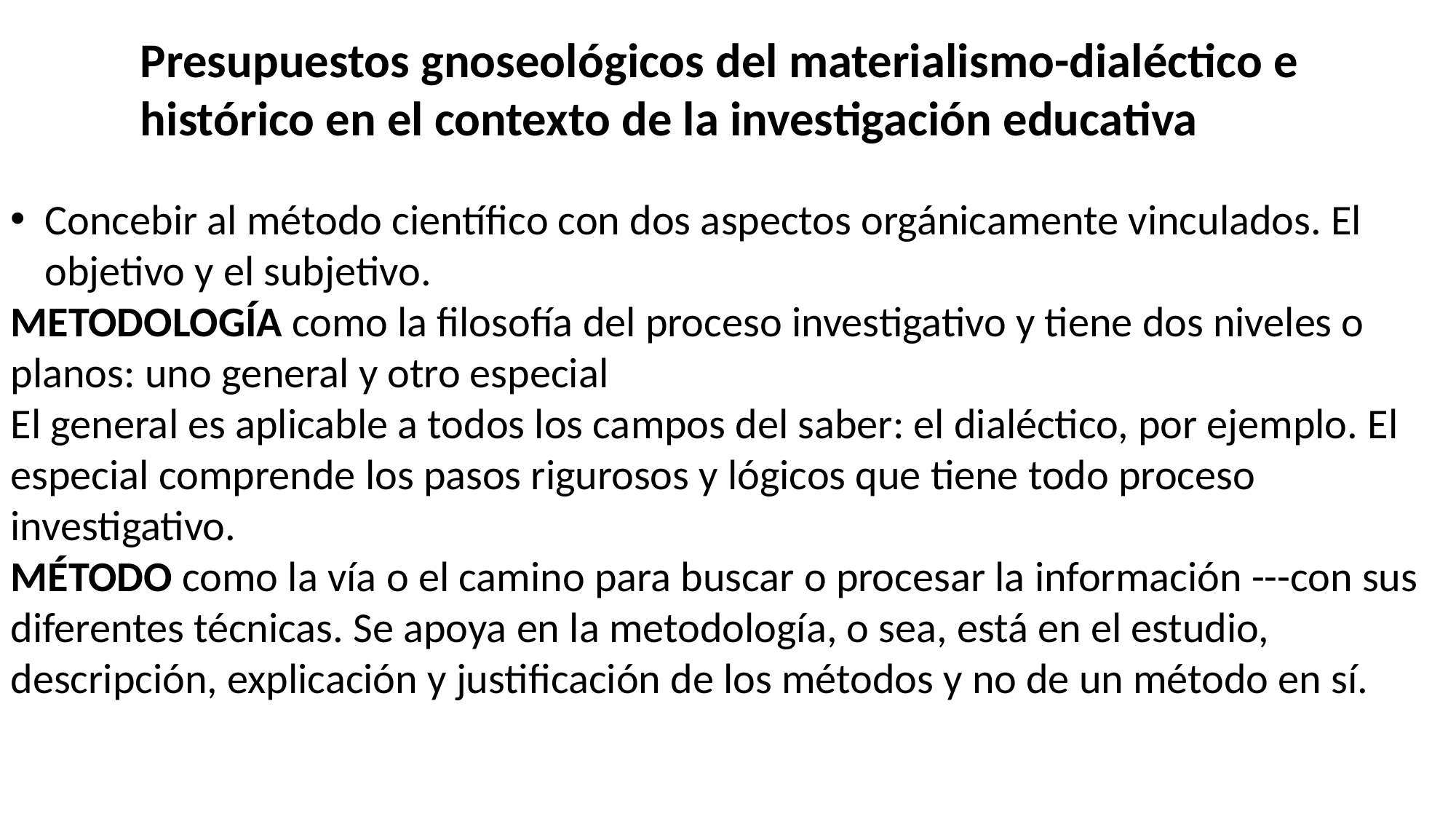

Presupuestos gnoseológicos del materialismo-dialéctico e histórico en el contexto de la investigación educativa
Concebir al método científico con dos aspectos orgánicamente vinculados. El objetivo y el subjetivo.
METODOLOGÍA como la filosofía del proceso investigativo y tiene dos niveles o planos: uno general y otro especial
El general es aplicable a todos los campos del saber: el dialéctico, por ejemplo. El especial comprende los pasos rigurosos y lógicos que tiene todo proceso investigativo.
MÉTODO como la vía o el camino para buscar o procesar la información ---con sus diferentes técnicas. Se apoya en la metodología, o sea, está en el estudio, descripción, explicación y justificación de los métodos y no de un método en sí.